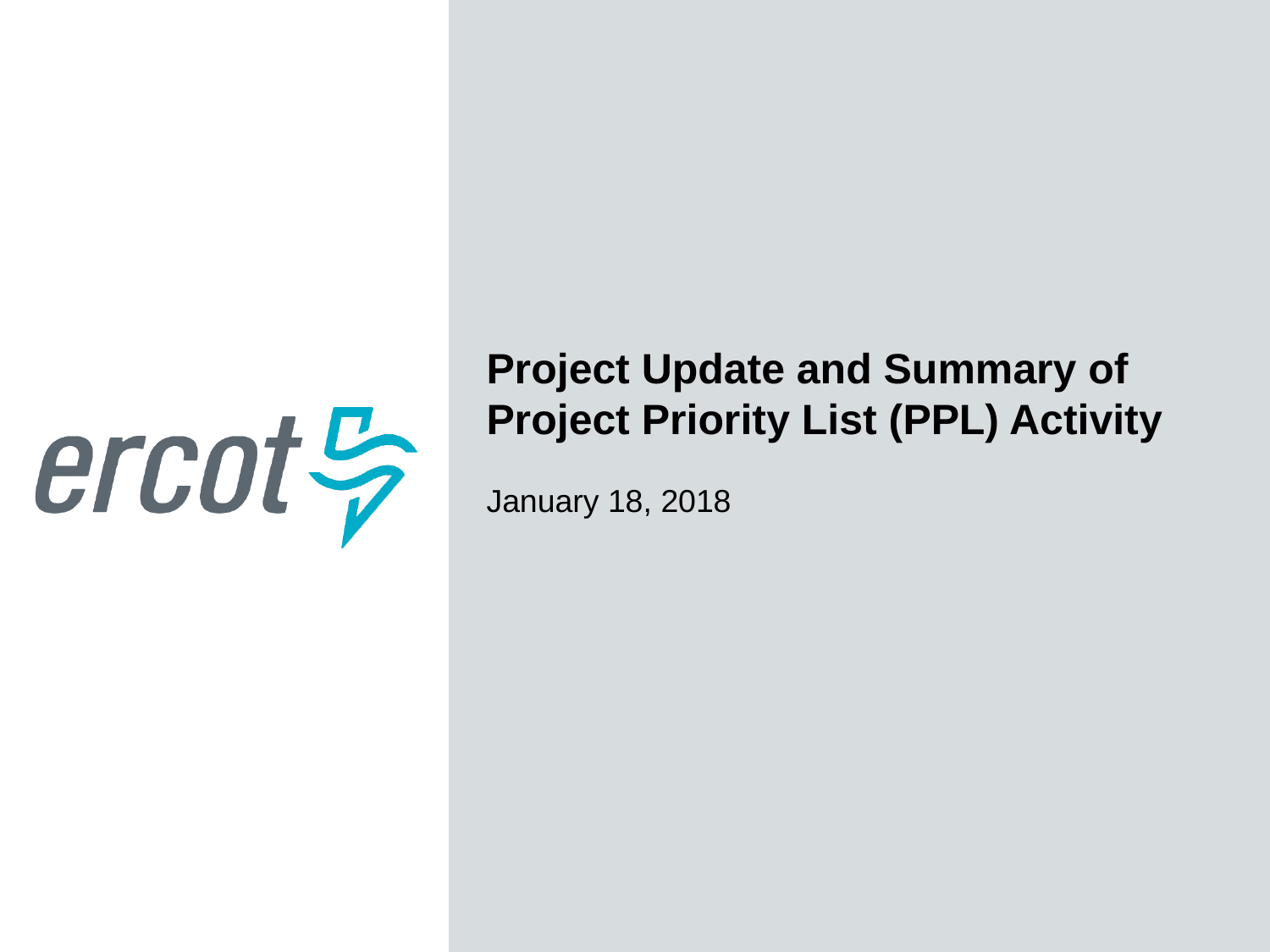

Project Update and Summary of
Project Priority List (PPL) Activity

January 18, 2018